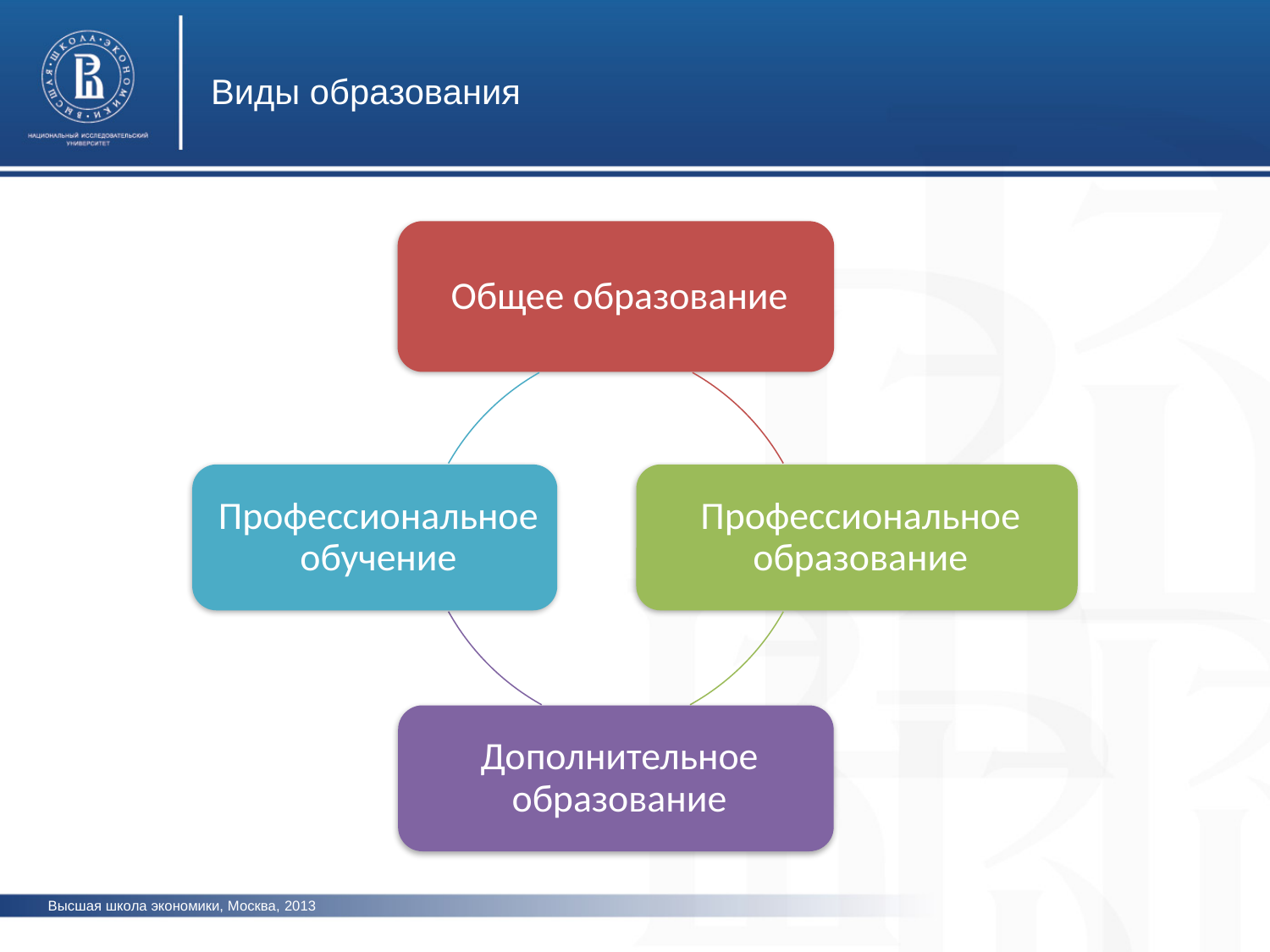

Виды образования
Общее образование
Профессиональное образование
Дополнительное образование
Профессиональное обучение
Высшая школа экономики, Москва, 2013